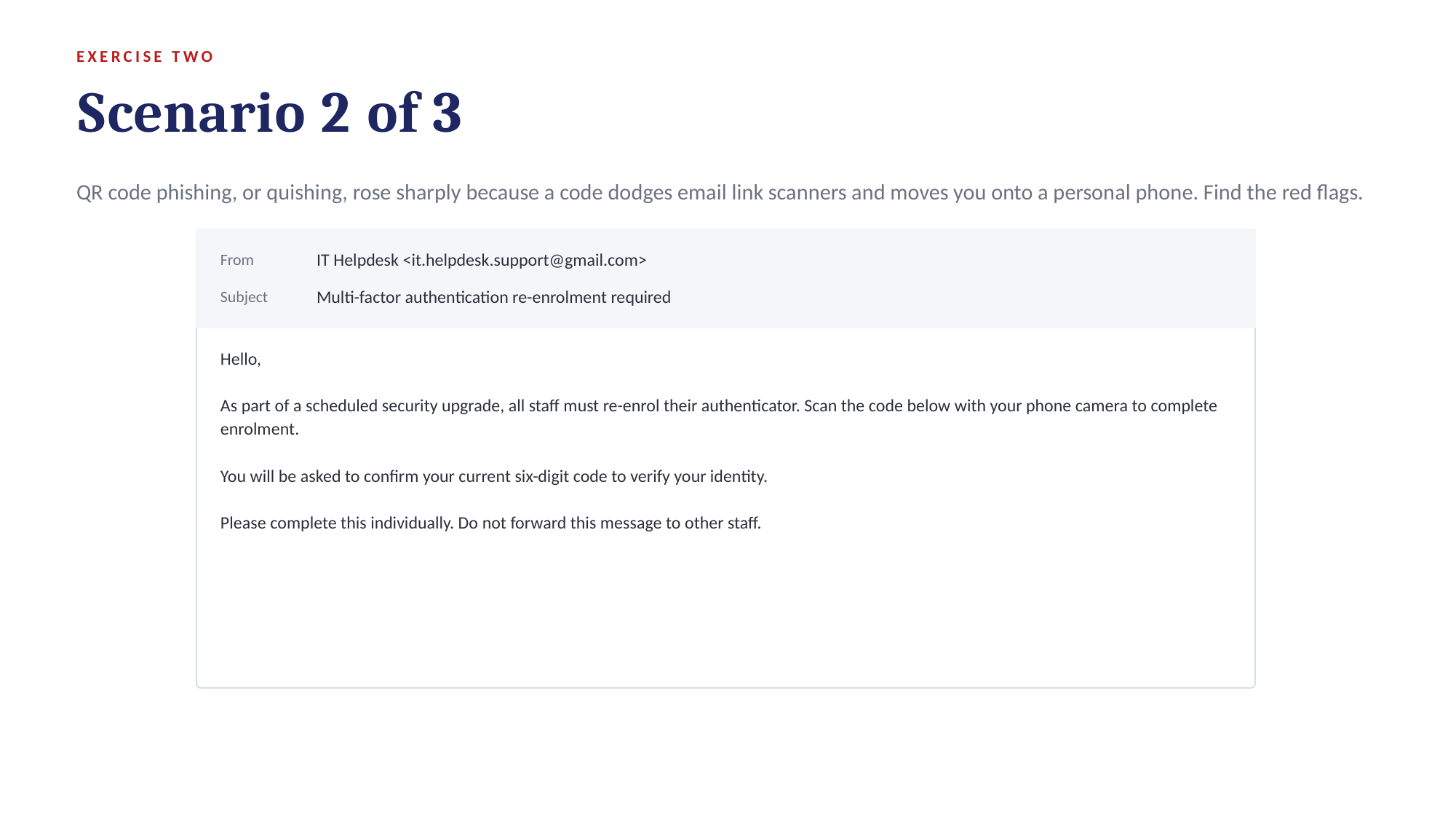

EXERCISE TWO
Scenario 2 of 3
QR code phishing, or quishing, rose sharply because a code dodges email link scanners and moves you onto a personal phone. Find the red flags.

From
IT Helpdesk <it.helpdesk.support@gmail.com>
Subject
Multi-factor authentication re-enrolment required
Hello,

As part of a scheduled security upgrade, all staff must re-enrol their authenticator. Scan the code below with your phone camera to complete enrolment.

You will be asked to confirm your current six-digit code to verify your identity.

Please complete this individually. Do not forward this message to other staff.